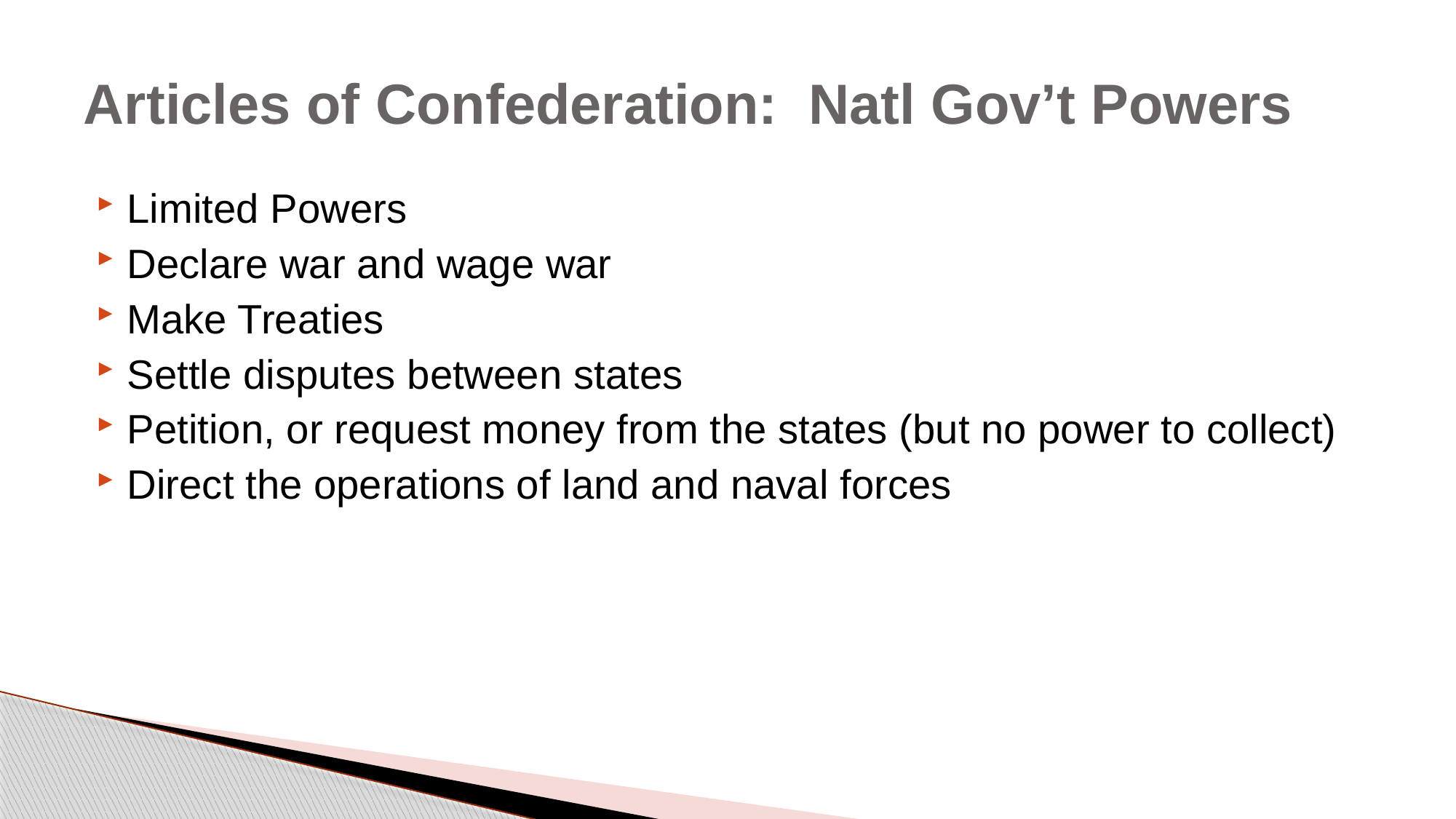

# Articles of Confederation:  Natl Gov’t Powers
Limited Powers
Declare war and wage war
Make Treaties
Settle disputes between states
Petition, or request money from the states (but no power to collect)
Direct the operations of land and naval forces